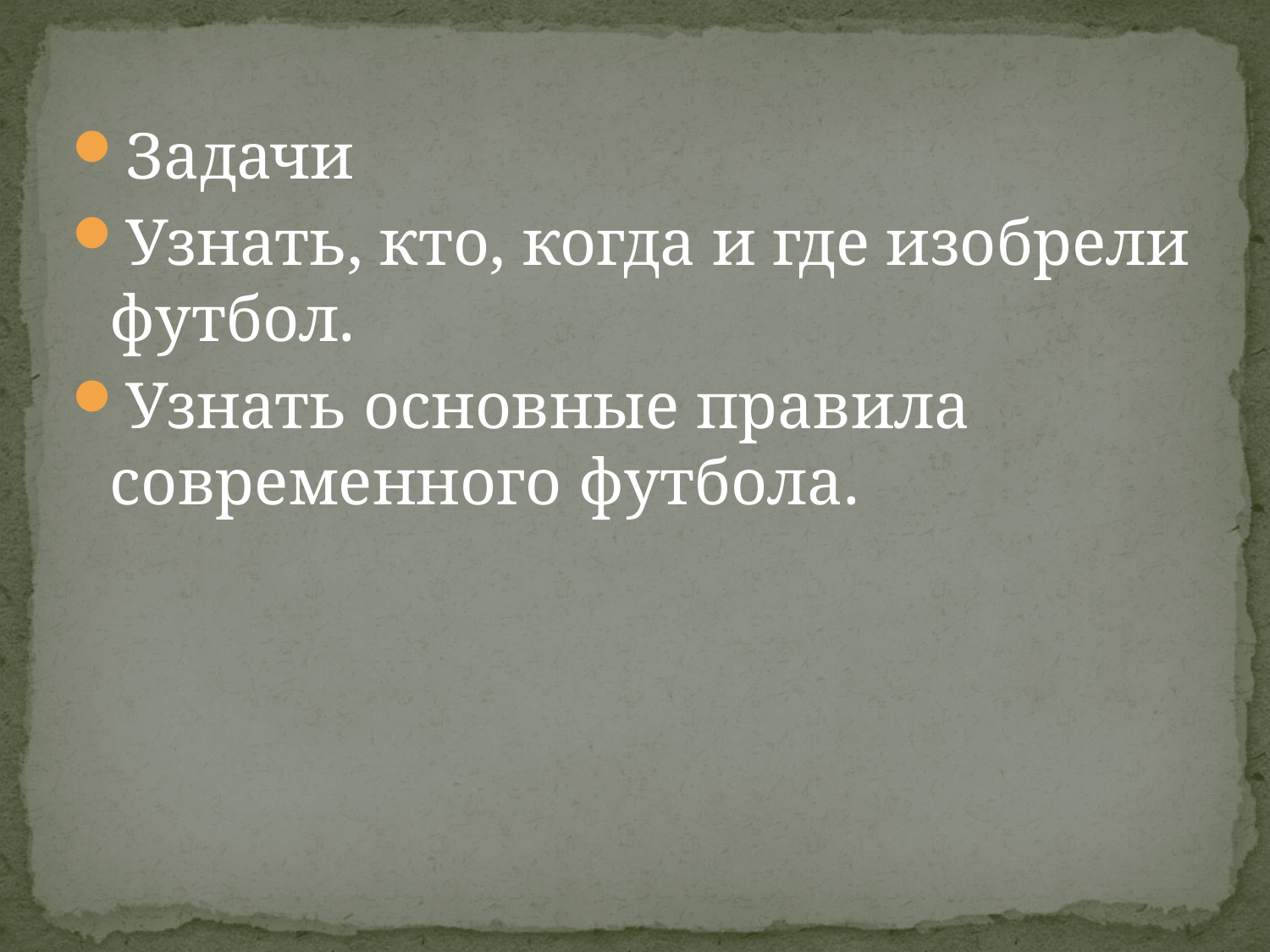

Задачи
Узнать, кто, когда и где изобрели футбол.
Узнать основные правила современного футбола.